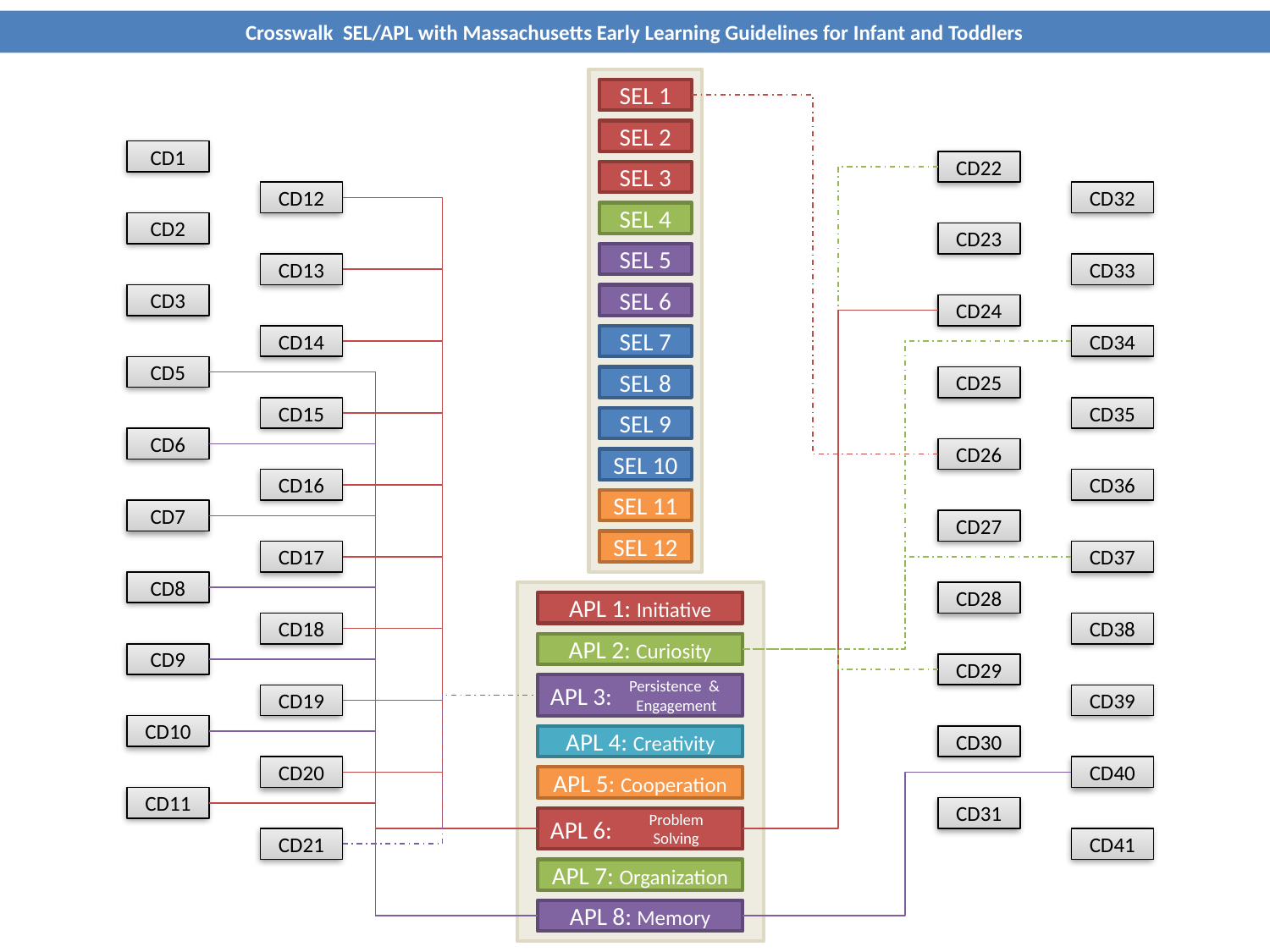

Crosswalk  SEL/APL with Massachusetts Early Learning Guidelines for Infant and Toddlers

SEL 1
SEL 2
SEL 3
SEL 4
SEL 5
SEL 6
SEL 8
SEL 9
SEL 10
SEL 11
SEL 12
SEL 7
CD1
CD22
CD12
CD32
CD2
CD23
CD13
CD33
CD3
CD24
CD14
CD34
CD5
CD25
CD15
CD35
CD6
CD26
CD16
CD36
CD7
CD27
CD17
CD37
CD8

APL 1: Initiative
APL 3:

Persistence  &
Engagement
APL 4: Creativity
APL 5: Cooperation
Problem
Solving
APL 7: Organization
APL 8: Memory
APL 6:

Problem
Solving
APL 2: Curiosity
CD28
CD18
CD38
CD9
CD29
CD19
CD39
CD10
CD30
CD20
CD40
CD11
CD31
CD21
CD41